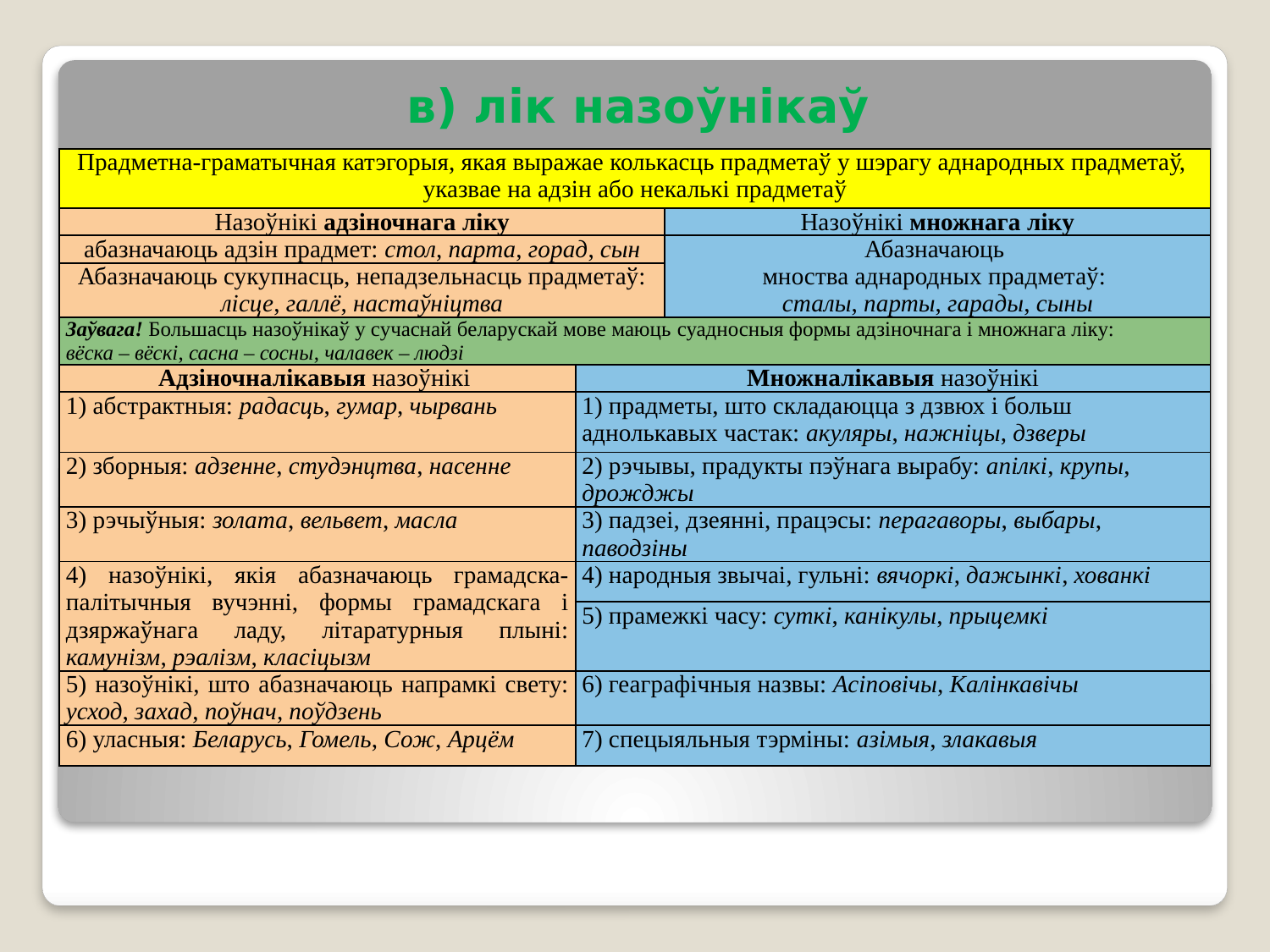

# в) лік назоўнікаў
| Прадметна-граматычная катэгорыя, якая выражае колькасць прадметаў у шэрагу аднародных прадметаў, указвае на адзін або некалькі прадметаў |  |  |
| --- | --- | --- |
| Назоўнікі адзіночнага ліку |  | Назоўнікі множнага ліку |
| абазначаюць адзін прадмет: стол, парта, горад, сын |  | Абазначаюць мноства аднародных прадметаў: сталы, парты, гарады, сыны |
| Абазначаюць сукупнасць, непадзельнасць прадметаў: лісце, галлё, настаўніцтва |  |  |
| Заўвага! Большасць назоўнікаў у сучаснай беларускай мове маюць суадносныя формы адзіночнага і множнага ліку: вёска – вёскі, сасна – сосны, чалавек – людзі |  |  |
| Адзіночналікавыя назоўнікі | Множналікавыя назоўнікі |  |
| 1) абстрактныя: радасць, гумар, чырвань | 1) прадметы, што складаюцца з дзвюх і больш аднолькавых частак: акуляры, нажніцы, дзверы |  |
| 2) зборныя: адзенне, студэнцтва, насенне | 2) рэчывы, прадукты пэўнага вырабу: апілкі, крупы, дрожджы |  |
| 3) рэчыўныя: золата, вельвет, масла | 3) падзеі, дзеянні, працэсы: перагаворы, выбары, паводзіны |  |
| 4) назоўнікі, якія абазначаюць грамадска-палітычныя вучэнні, формы грамадскага і дзяржаўнага ладу, літаратурныя плыні: камунізм, рэалізм, класіцызм | 4) народныя звычаі, гульні: вячоркі, дажынкі, хованкі |  |
|  | 5) прамежкі часу: суткі, канікулы, прыцемкі |  |
| 5) назоўнікі, што абазначаюць напрамкі свету: усход, захад, поўнач, поўдзень | 6) геаграфічныя назвы: Асіповічы, Калінкавічы |  |
| 6) уласныя: Беларусь, Гомель, Сож, Арцём | 7) спецыяльныя тэрміны: азімыя, злакавыя |  |